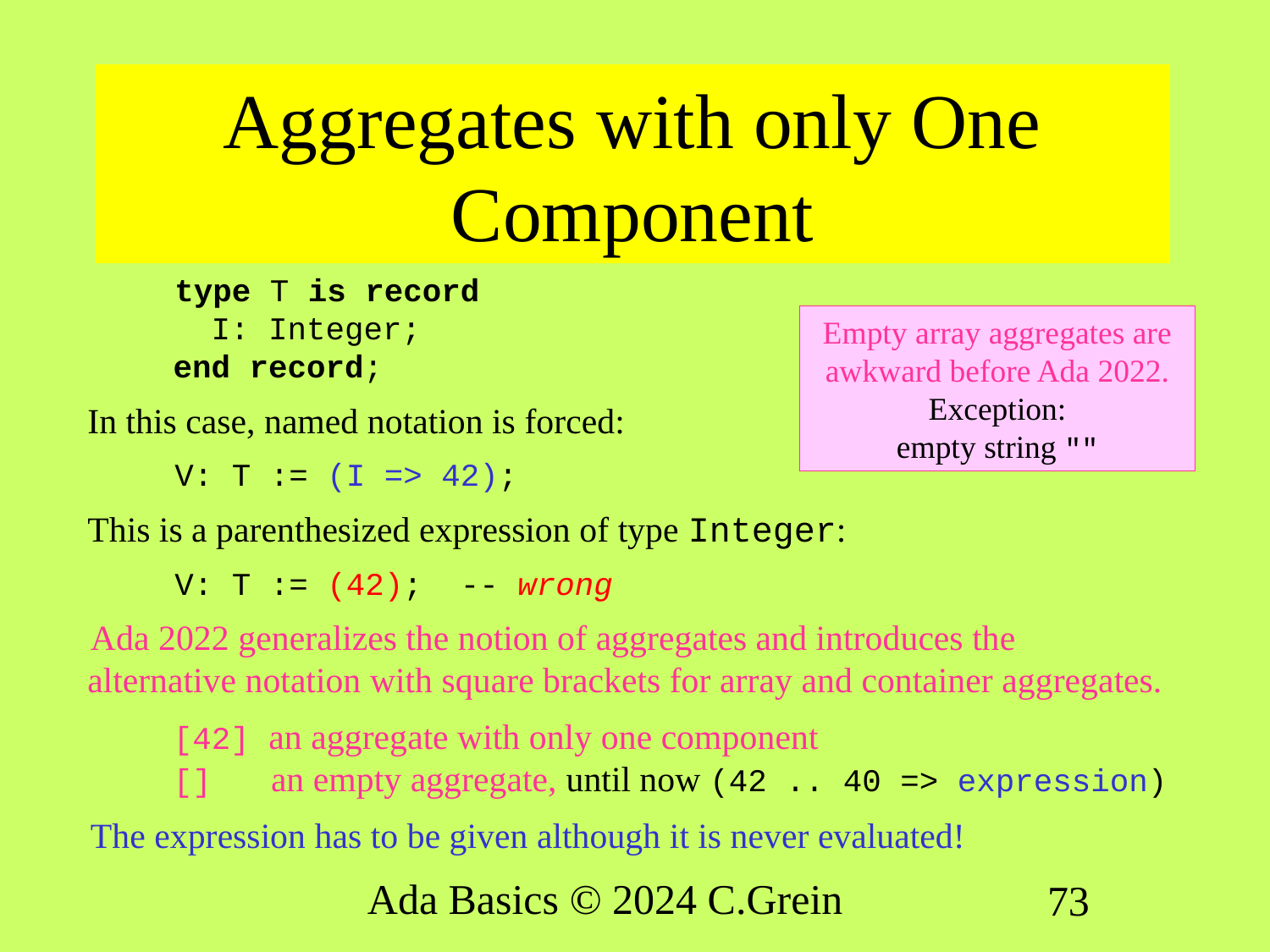

# Aggregates with only One Component
type T is record
    I: Integer;
  end record;
In this case, named notation is forced:
V: T := (I => 42);
This is a parenthesized expression of type Integer:
V: T := (42);  -- wrong
Ada 2022 generalizes the notion of aggregates and introduces the alternative notation with square brackets for array and container aggregates.
[42] an aggregate with only one component
[]   an empty aggregate, until now (42 .. 40 => expression)
The expression has to be given although it is never evaluated!
Empty array aggregates are awkward before Ada 2022.
Exception:
empty string ""
Ada Basics © 2024 C.Grein
73